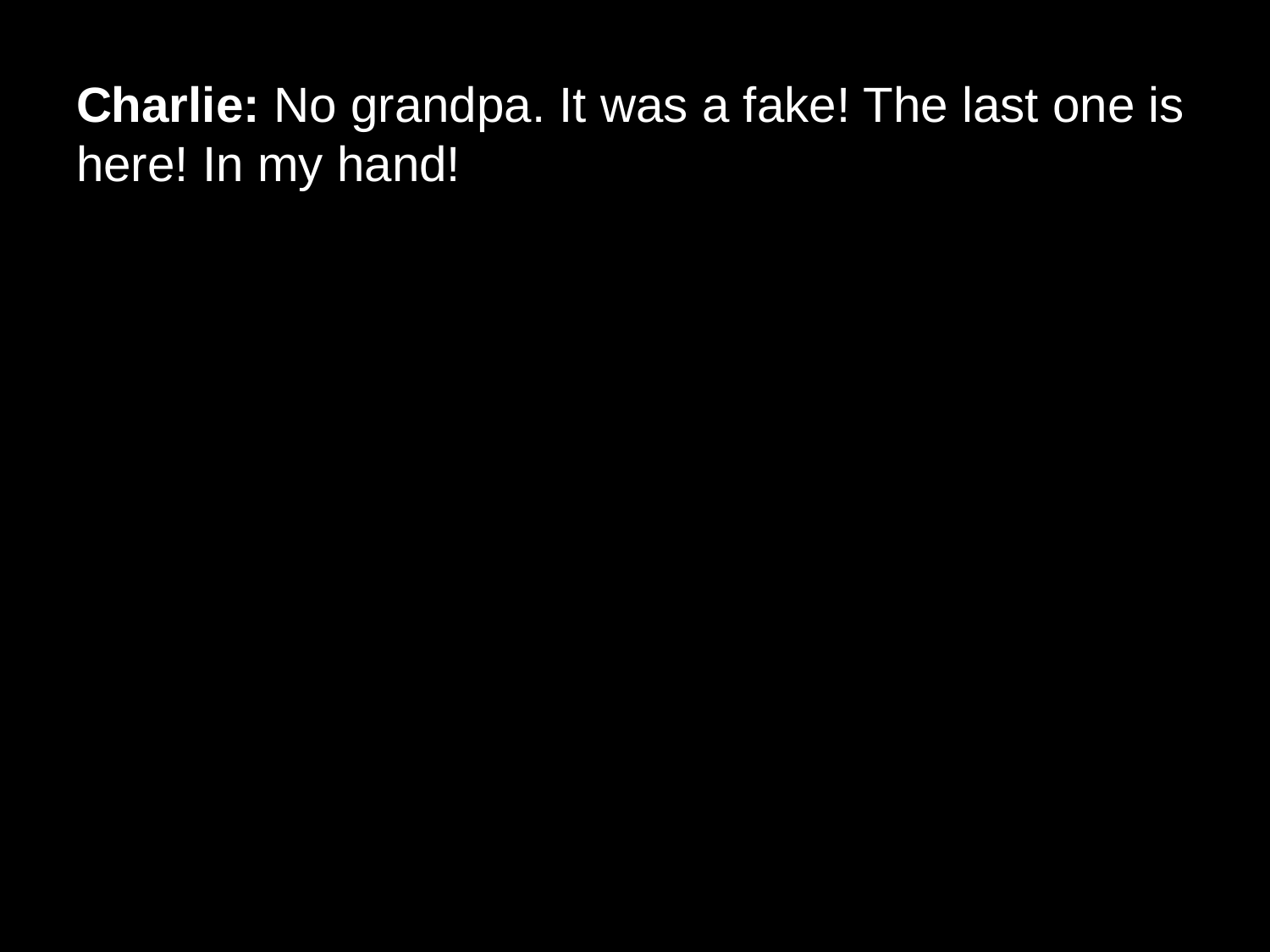

# Charlie: No grandpa. It was a fake! The last one is here! In my hand!